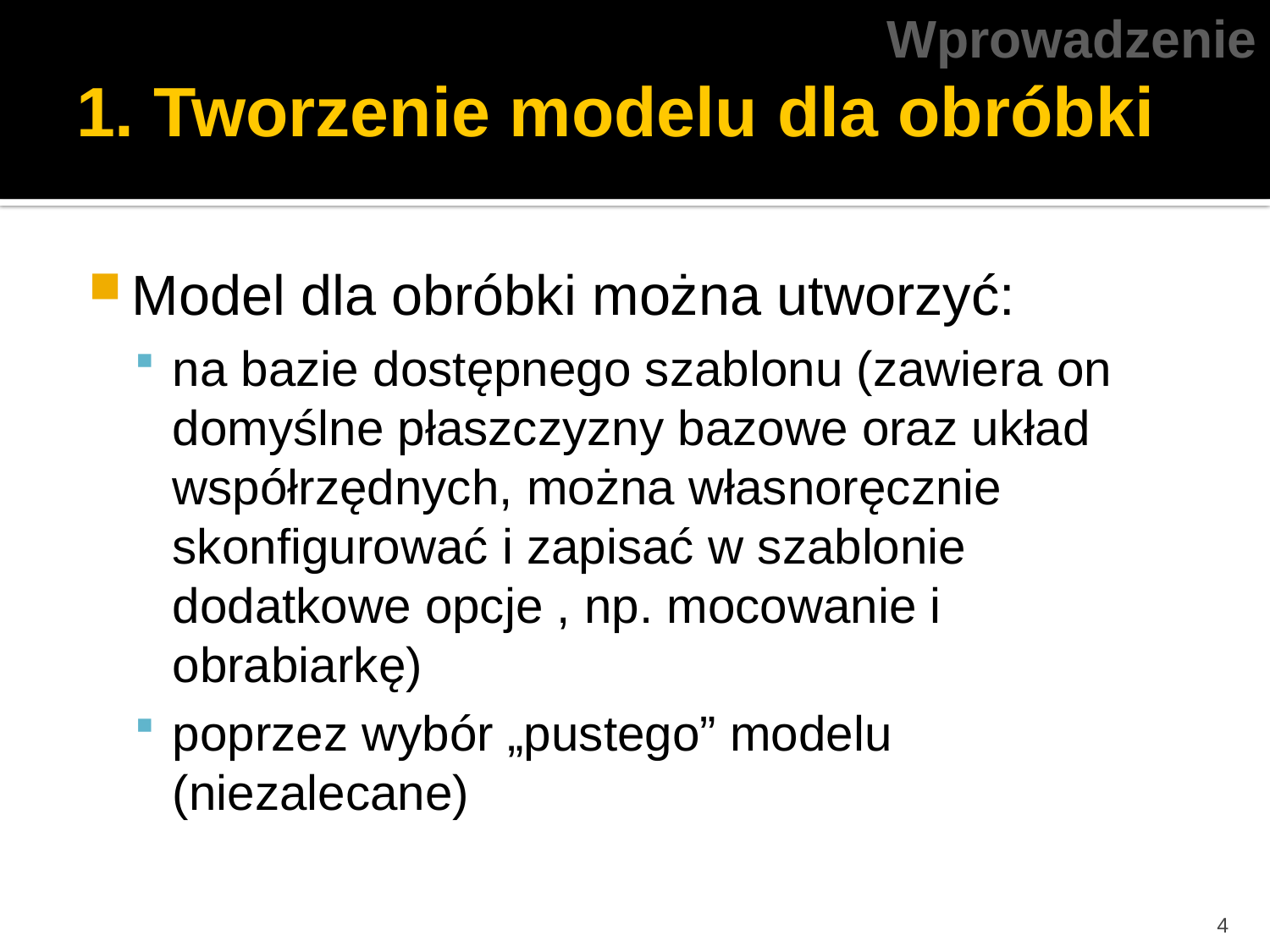

Wprowadzenie
# 1. Tworzenie modelu dla obróbki
Model dla obróbki można utworzyć:
na bazie dostępnego szablonu (zawiera on domyślne płaszczyzny bazowe oraz układ współrzędnych, można własnoręcznie skonfigurować i zapisać w szablonie dodatkowe opcje , np. mocowanie i obrabiarkę)
poprzez wybór „pustego” modelu (niezalecane)
4